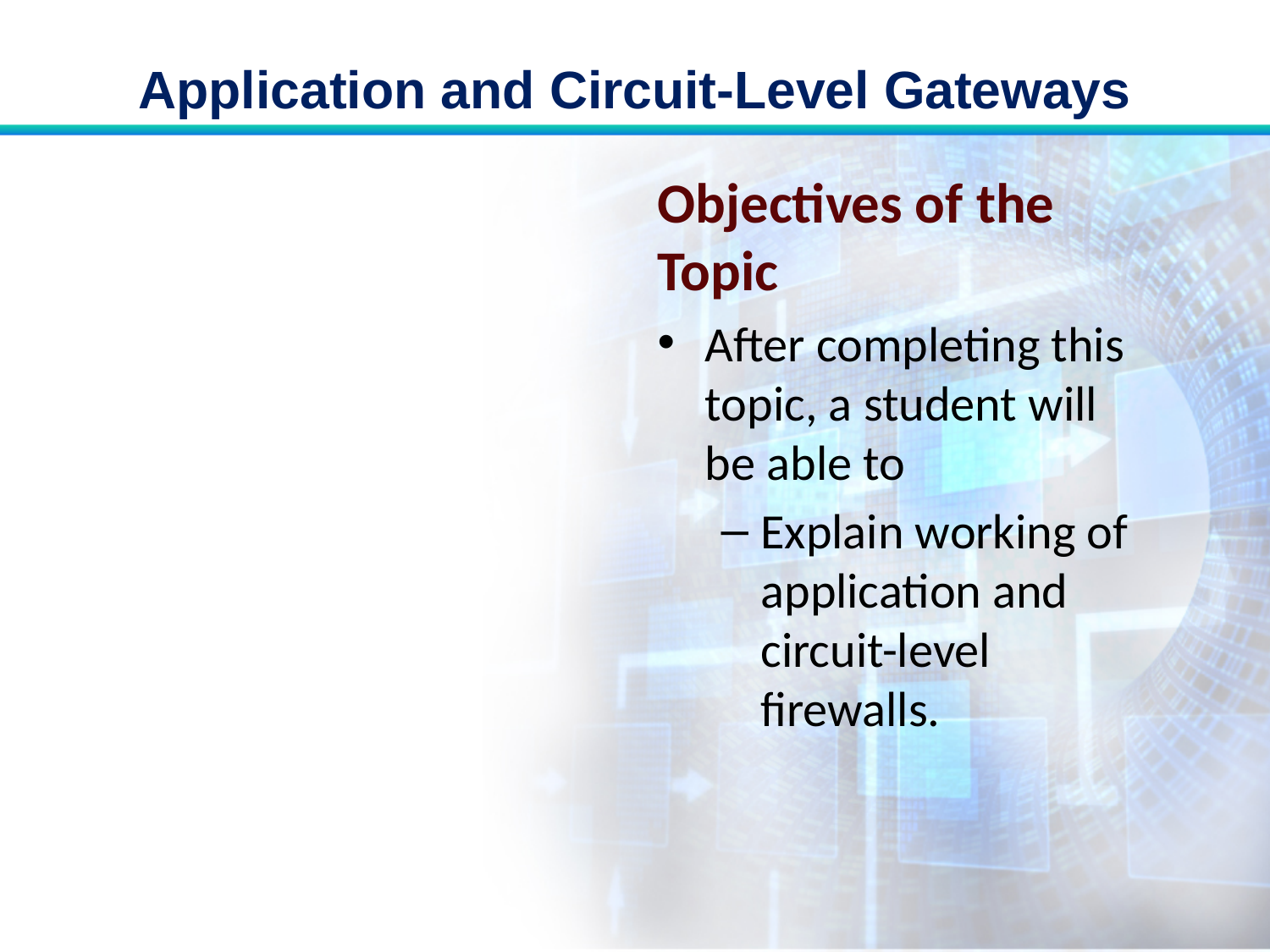

# Application and Circuit-Level Gateways
Objectives of the Topic
After completing this topic, a student will be able to
Explain working of application and circuit-level firewalls.